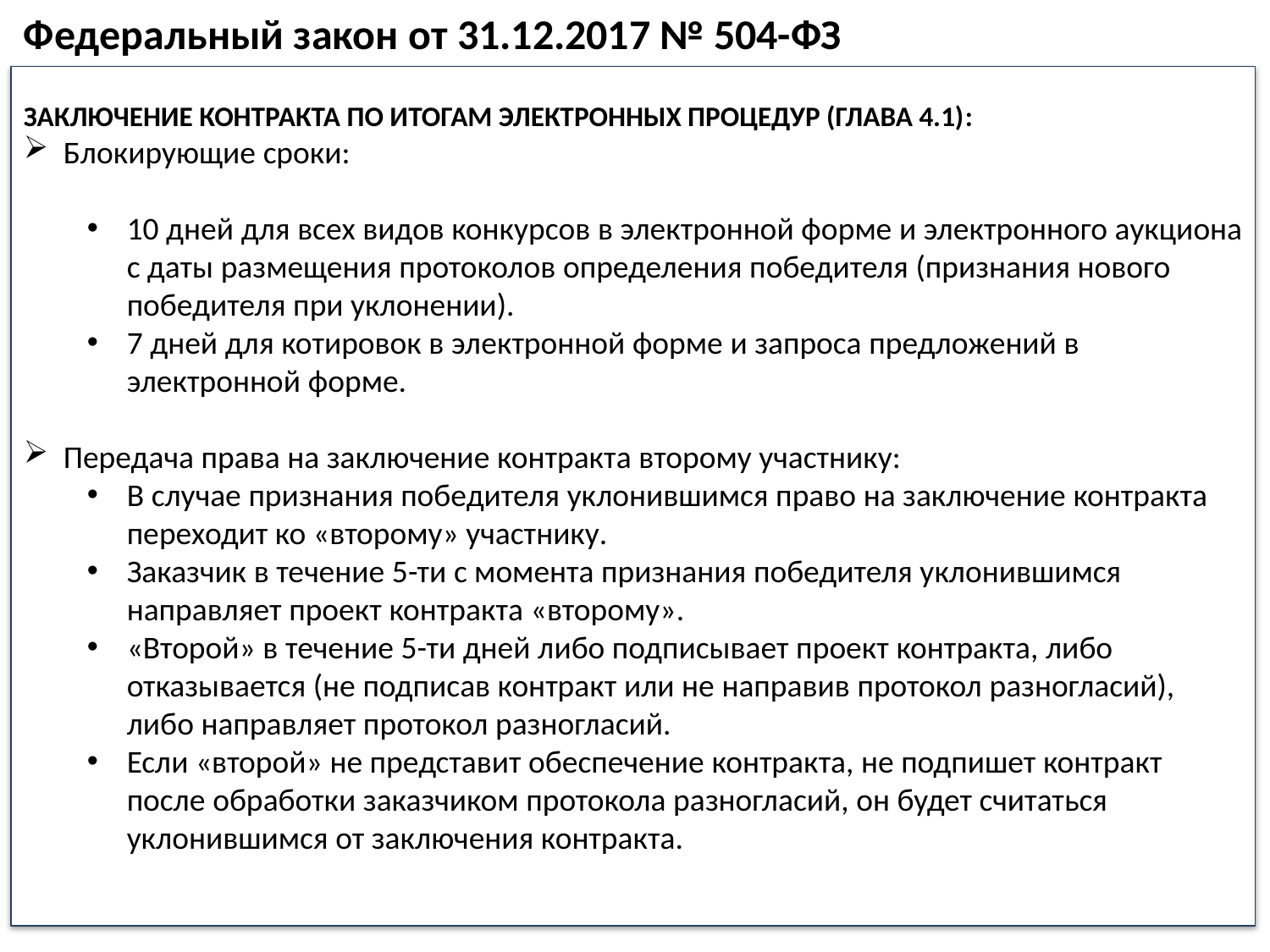

Федеральный закон от 31.12.2017 № 504-ФЗ
ЗАКЛЮЧЕНИЕ КОНТРАКТА ПО ИТОГАМ ЭЛЕКТРОННЫХ ПРОЦЕДУР (ГЛАВА 4.1):
Блокирующие сроки:

10 дней для всех видов конкурсов в электронной форме и электронного аукциона с даты размещения протоколов определения победителя (признания нового победителя при уклонении).
7 дней для котировок в электронной форме и запроса предложений в электронной форме.

Передача права на заключение контракта второму участнику:
В случае признания победителя уклонившимся право на заключение контракта переходит ко «второму» участнику.
Заказчик в течение 5-ти с момента признания победителя уклонившимся направляет проект контракта «второму».
«Второй» в течение 5-ти дней либо подписывает проект контракта, либо отказывается (не подписав контракт или не направив протокол разногласий), либо направляет протокол разногласий.
Если «второй» не представит обеспечение контракта, не подпишет контракт после обработки заказчиком протокола разногласий, он будет считаться уклонившимся от заключения контракта.

80